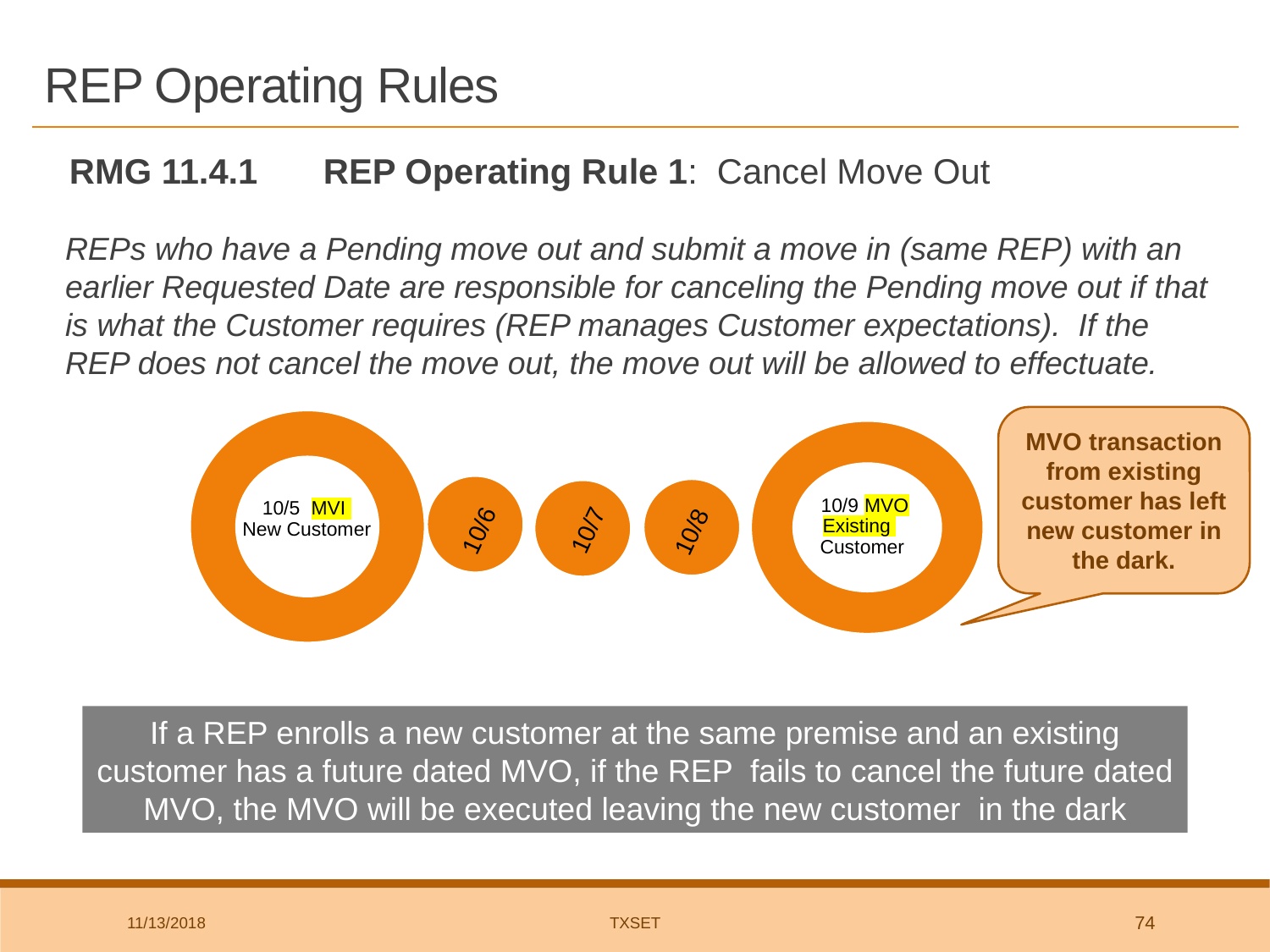

# REP Operating Rules
RMG 11.4.1	REP Operating Rule 1:  Cancel Move Out

REPs who have a Pending move out and submit a move in (same REP) with an earlier Requested Date are responsible for canceling the Pending move out if that is what the Customer requires (REP manages Customer expectations).  If the REP does not cancel the move out, the move out will be allowed to effectuate.
 10/5  MVI
New Customer
    10/6
10/7
 10/8
 10/9 MVO Existing   Customer
MVO transaction from existing customer has left new customer in the dark.
If a REP enrolls a new customer at the same premise and an existing customer has a future dated MVO, if the REP  fails to cancel the future dated MVO, the MVO will be executed leaving the new customer  in the dark
11/13/2018
TxSET
74